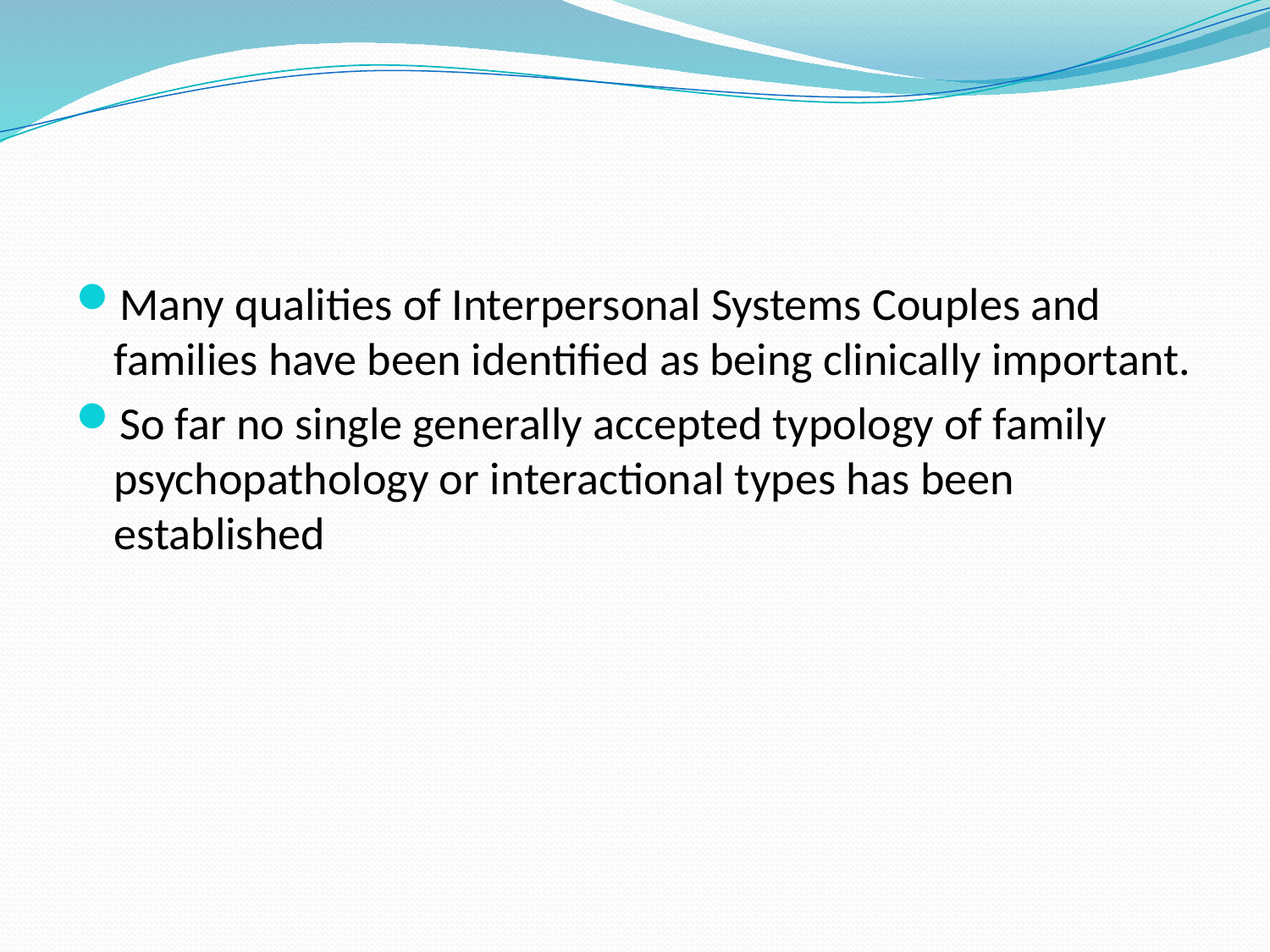

#
Many qualities of Interpersonal Systems Couples and families have been identified as being clinically important.
So far no single generally accepted typology of family psychopathology or interactional types has been established